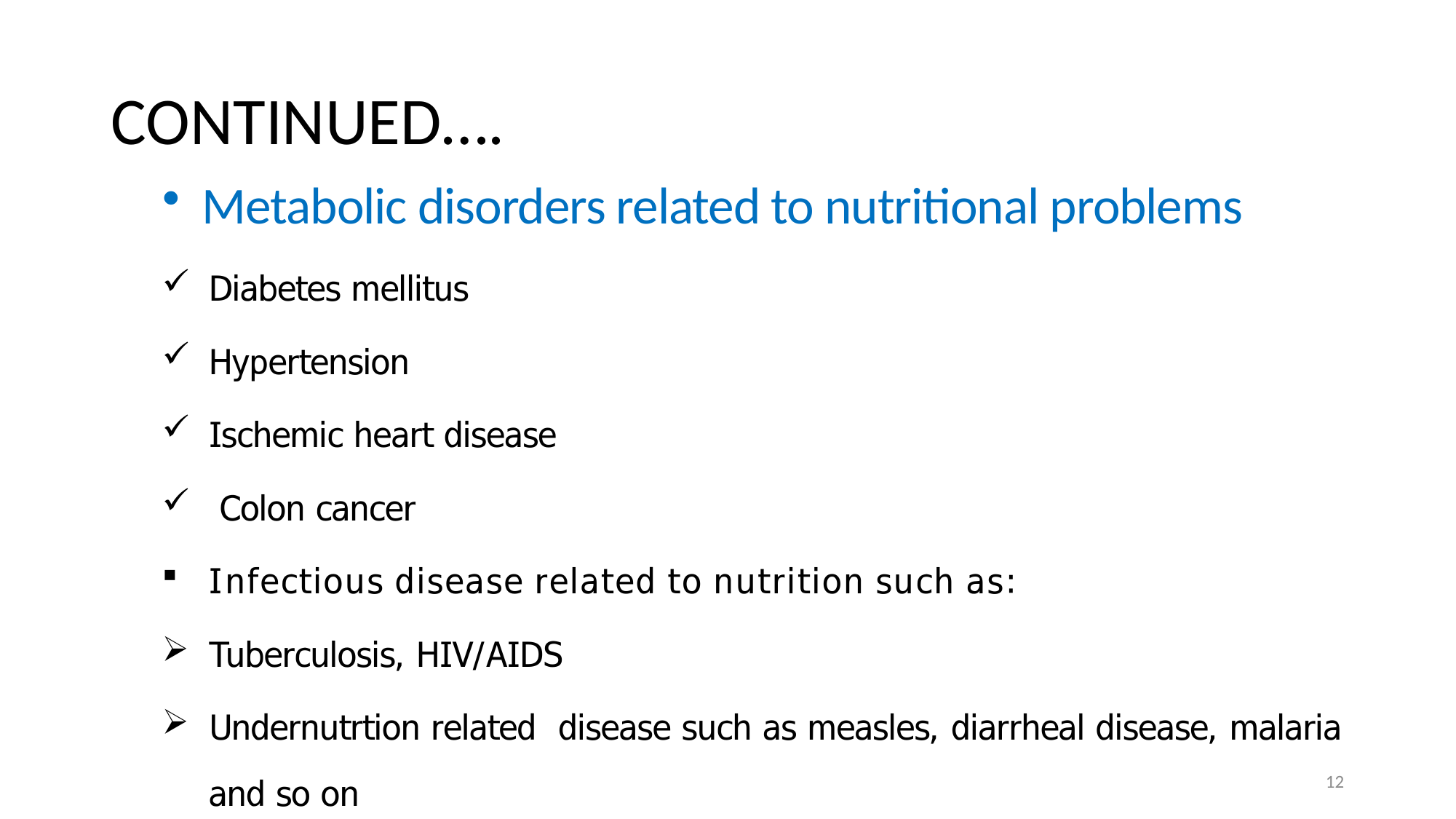

# CONTINUED….
Metabolic disorders related to nutritional problems
Diabetes mellitus
Hypertension
Ischemic heart disease
 Colon cancer
Infectious disease related to nutrition such as:
Tuberculosis, HIV/AIDS
Undernutrtion related  disease such as measles, diarrheal disease, malaria and so on

12